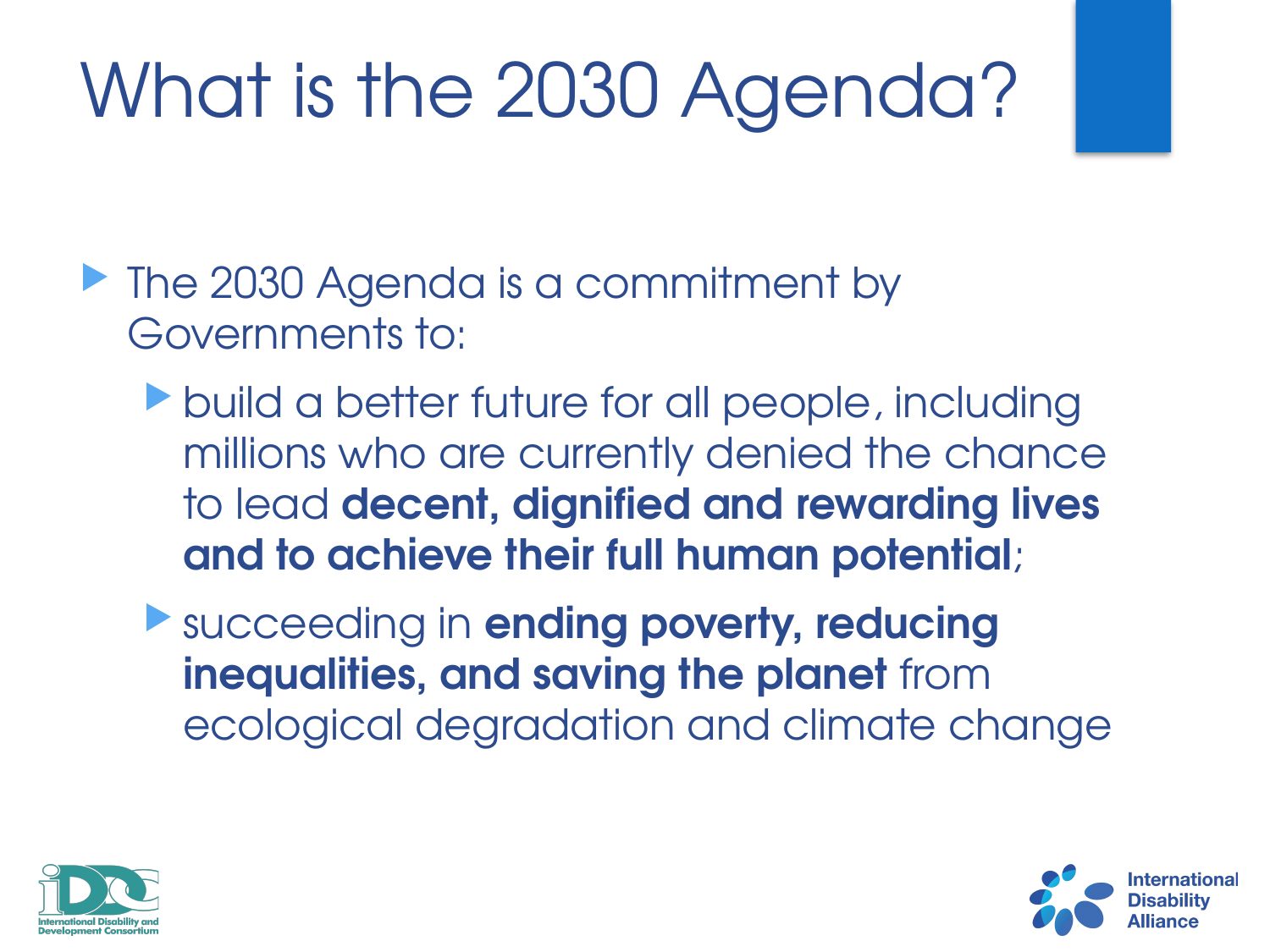

What is the 2030 Agenda?
The 2030 Agenda is a commitment by Governments to:
build a better future for all people, including millions who are currently denied the chance to lead decent, dignified and rewarding lives and to achieve their full human potential;
succeeding in ending poverty, reducing inequalities, and saving the planet from ecological degradation and climate change